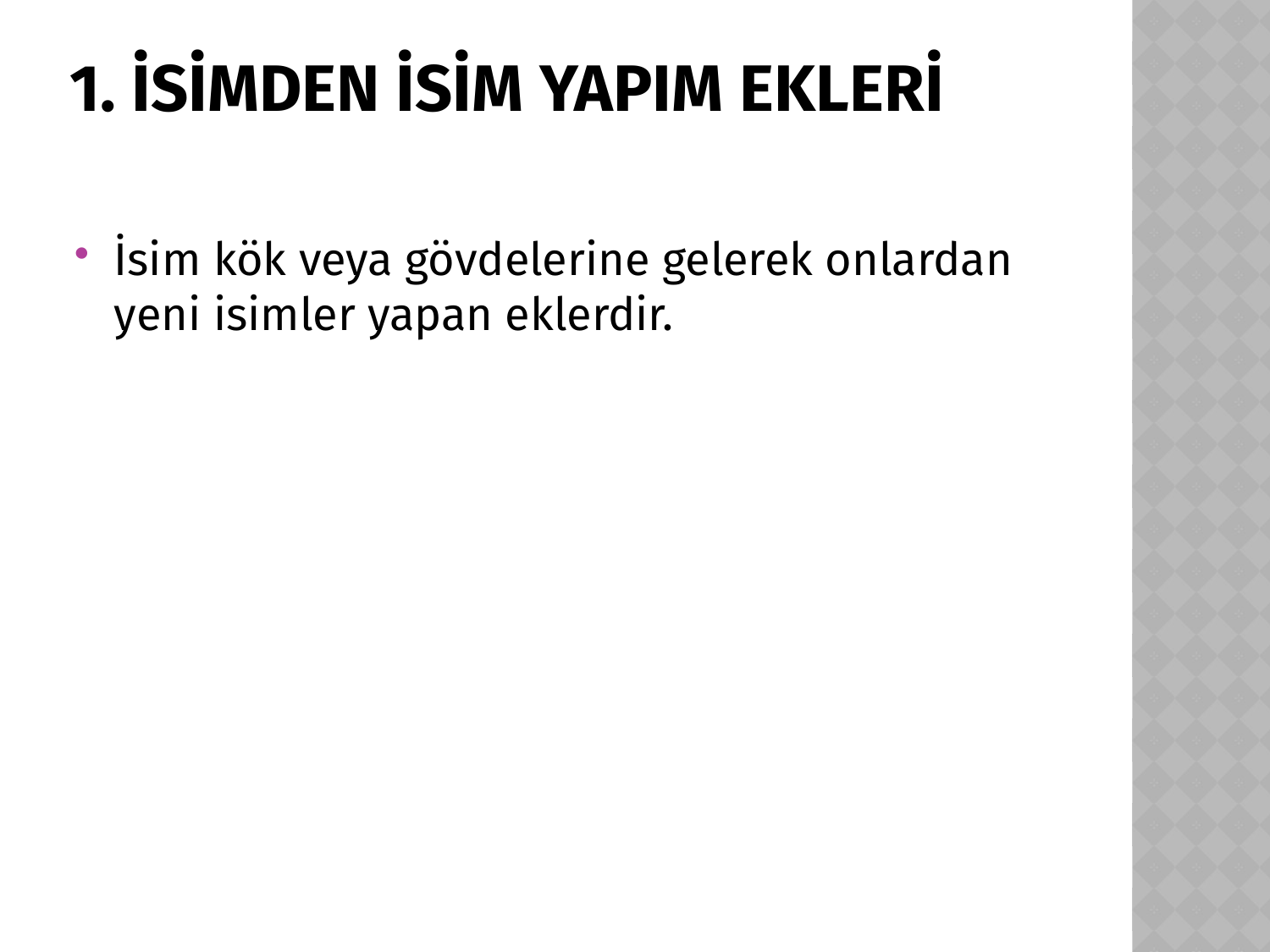

# 1. İsimden İsim Yapım Ekleri
İsim kök veya gövdelerine gelerek onlardan yeni isimler yapan eklerdir.